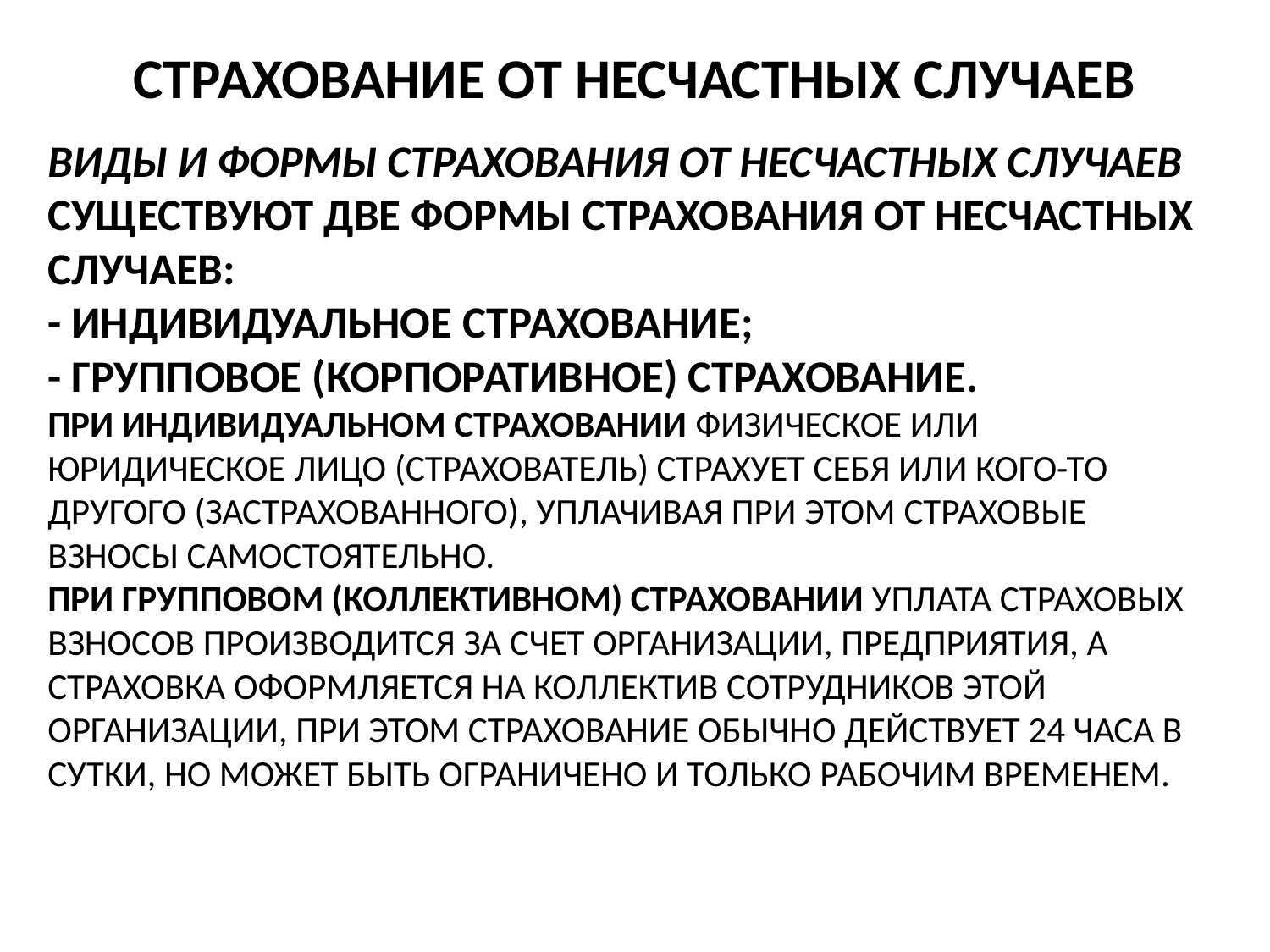

СТРАХОВАНИЕ ОТ НЕСЧАСТНЫХ СЛУЧАЕВ
# Виды и формы страхования от несчастных случаев Существуют две формы страхования от несчастных случаев: - индивидуальное страхование; - групповое (корпоративное) страхование. При индивидуальном страховании физическое или юридическое лицо (Страхователь) страхует себя или кого-то другого (Застрахованного), уплачивая при этом страховые взносы самостоятельно. При групповом (коллективном) страховании уплата страховых взносов производится за счет организации, предприятия, а страховка оформляется на коллектив сотрудников этой организации, при этом страхование обычно действует 24 часа в сутки, но может быть ограничено и только рабочим временем.